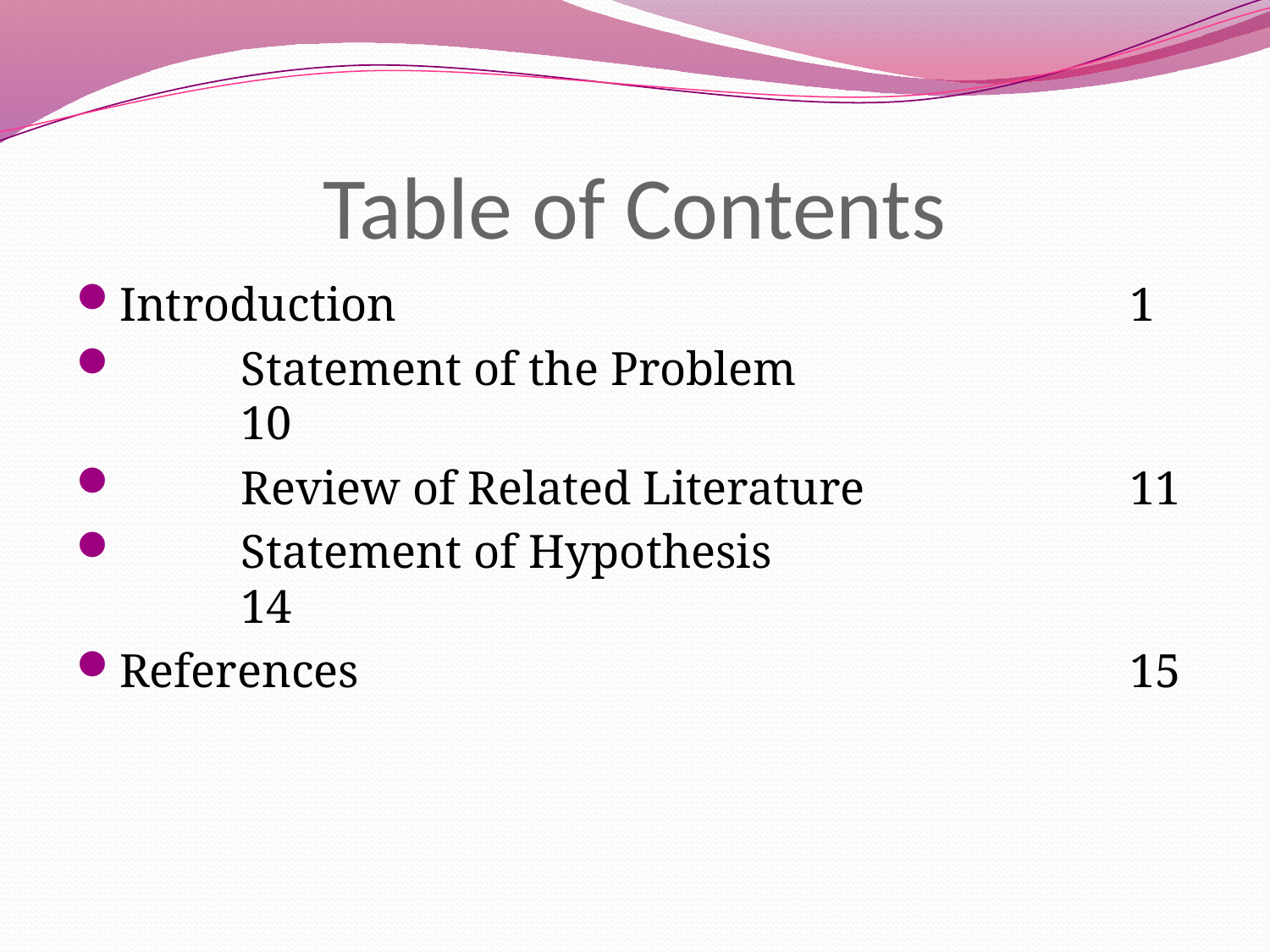

# Table of Contents
Introduction						1
	Statement of the Problem				10
	Review of Related Literature			11
	Statement of Hypothesis				14
References							15